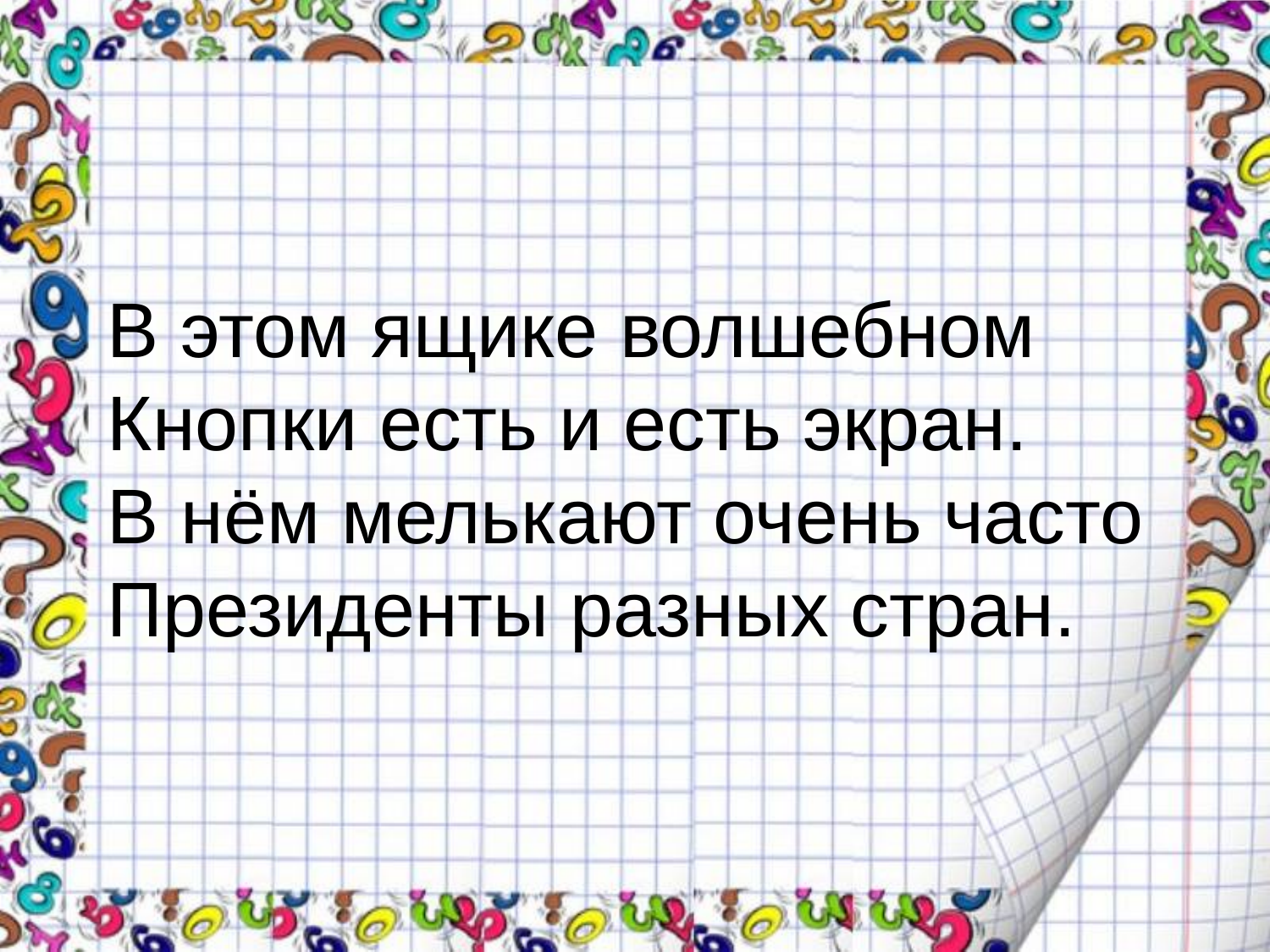

В этом ящике волшебном
Кнопки есть и есть экран.
В нём мелькают очень часто
Президенты разных стран.